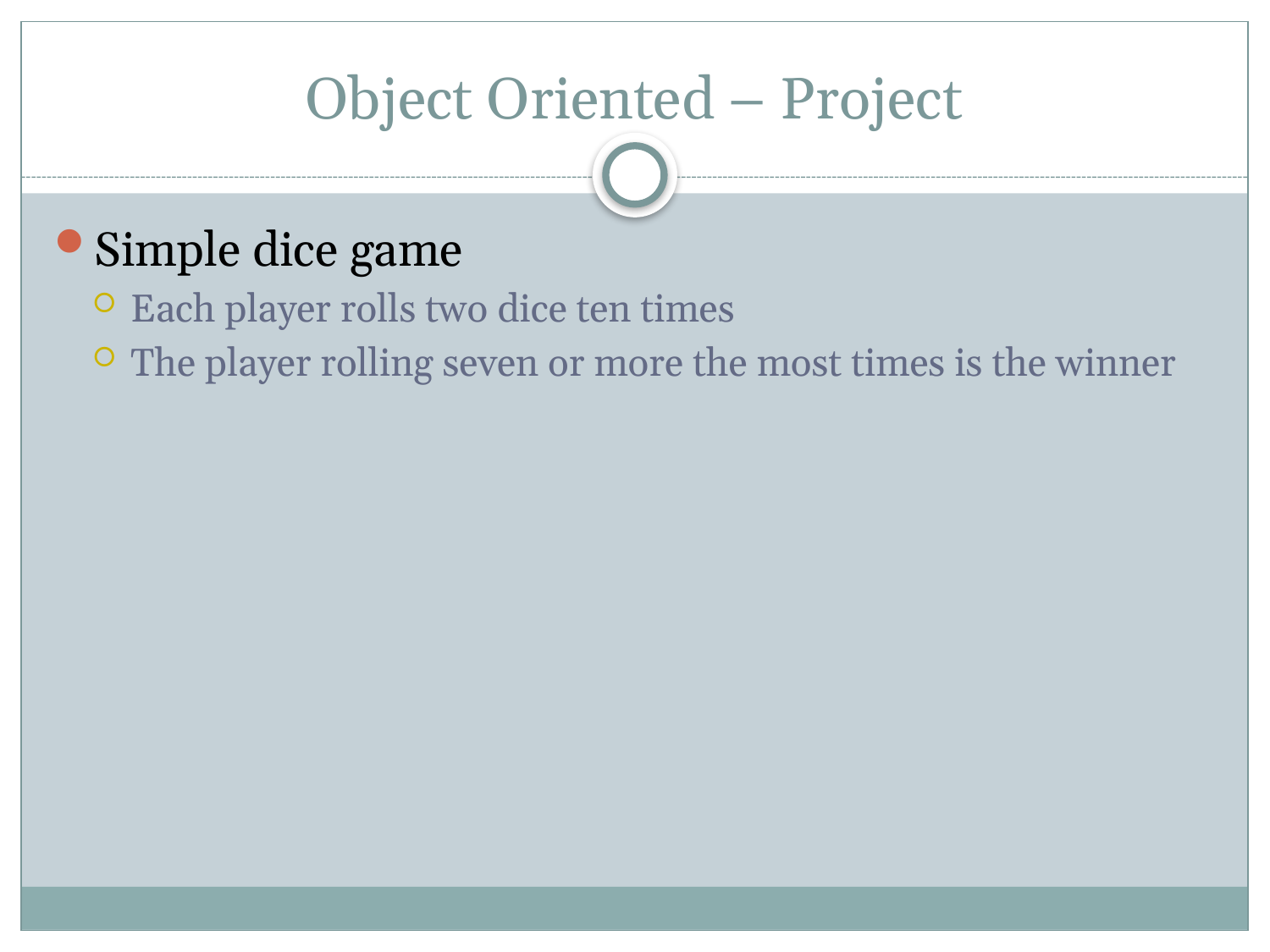

# Object Oriented – Project
Simple dice game
Each player rolls two dice ten times
The player rolling seven or more the most times is the winner